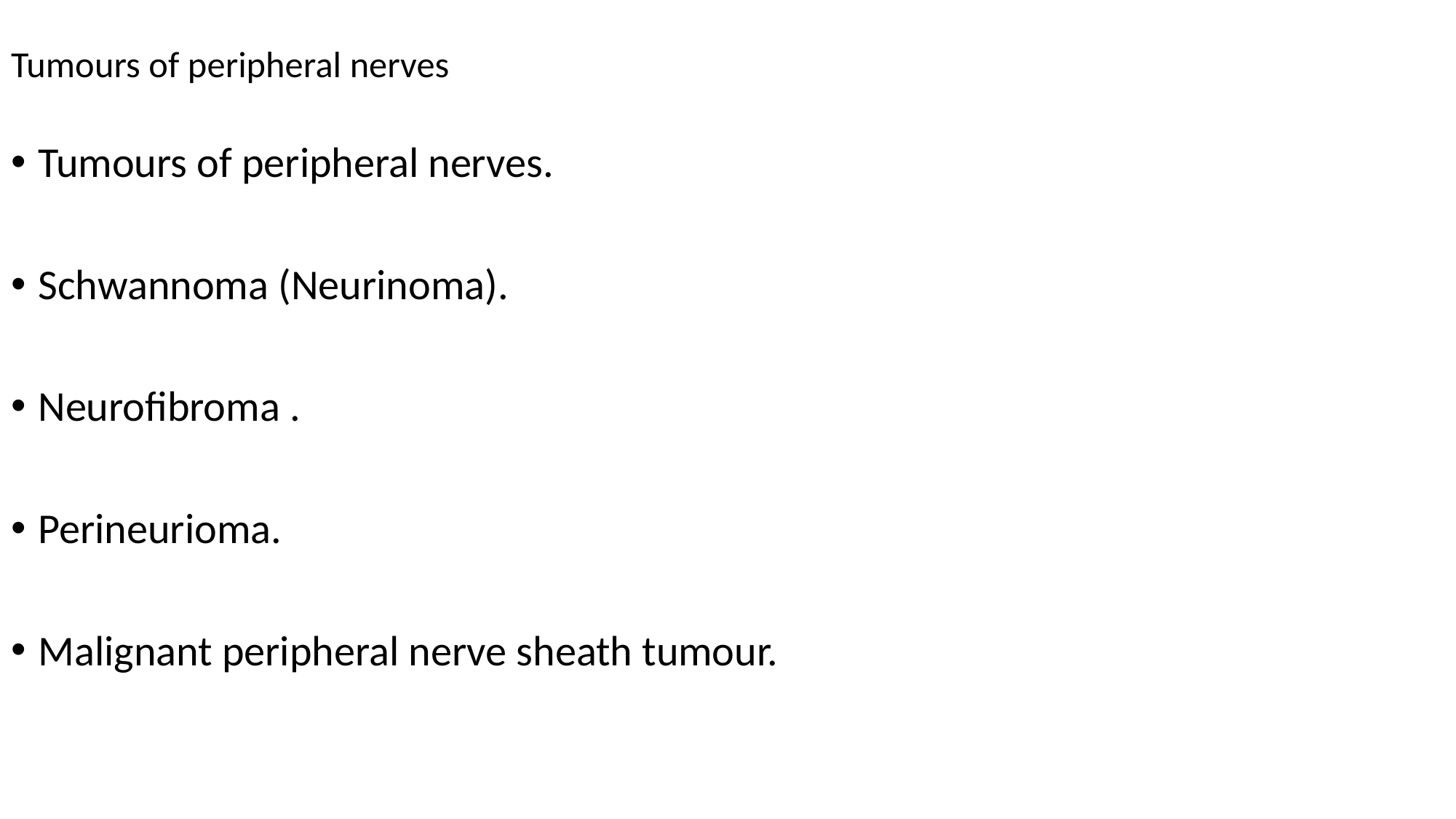

# Tumours of peripheral nerves
Tumours of peripheral nerves.

Schwannoma (Neurinoma).

Neurofibroma .

Perineurioma.

Malignant peripheral nerve sheath tumour.